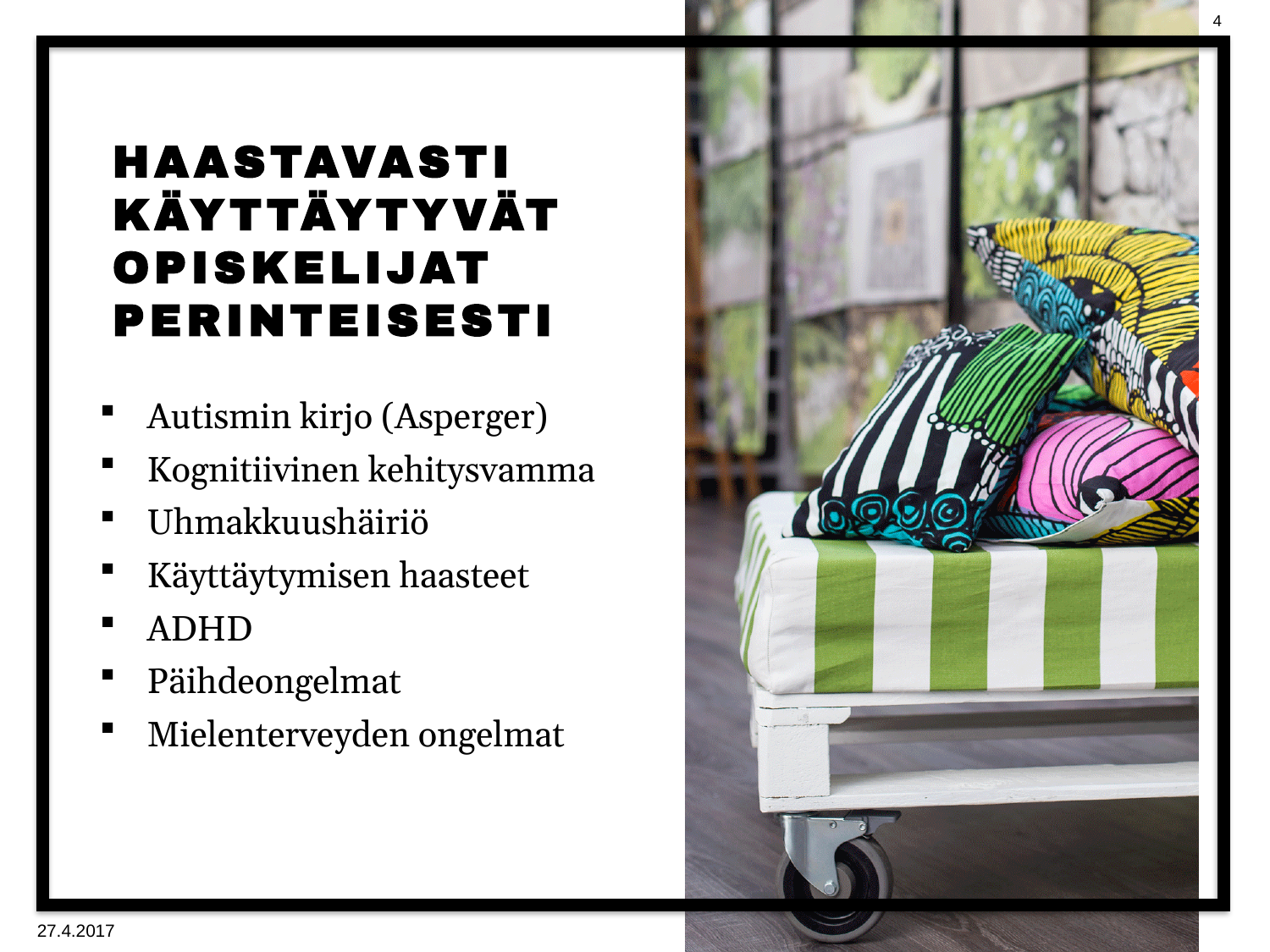

# Haastavasti käyttäytyvät opiskelijat perinteisesti
Autismin kirjo (Asperger)
Kognitiivinen kehitysvamma
Uhmakkuushäiriö
Käyttäytymisen haasteet
ADHD
Päihdeongelmat
Mielenterveyden ongelmat

27.4.2017